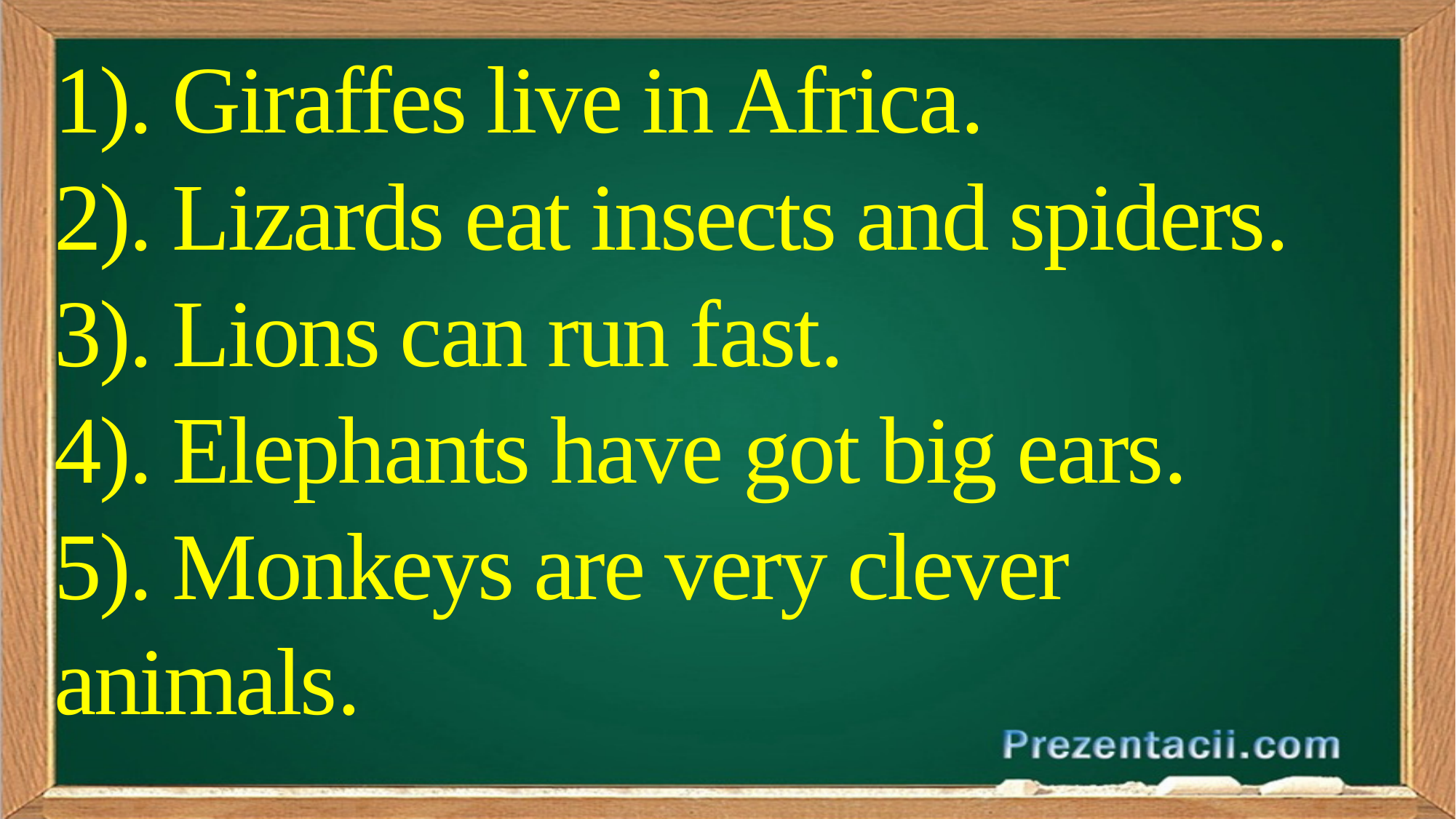

1). Giraffes live in Africa.
2). Lizards eat insects and spiders.
3). Lions can run fast.
4). Elephants have got big ears.
5). Monkeys are very clever animals.